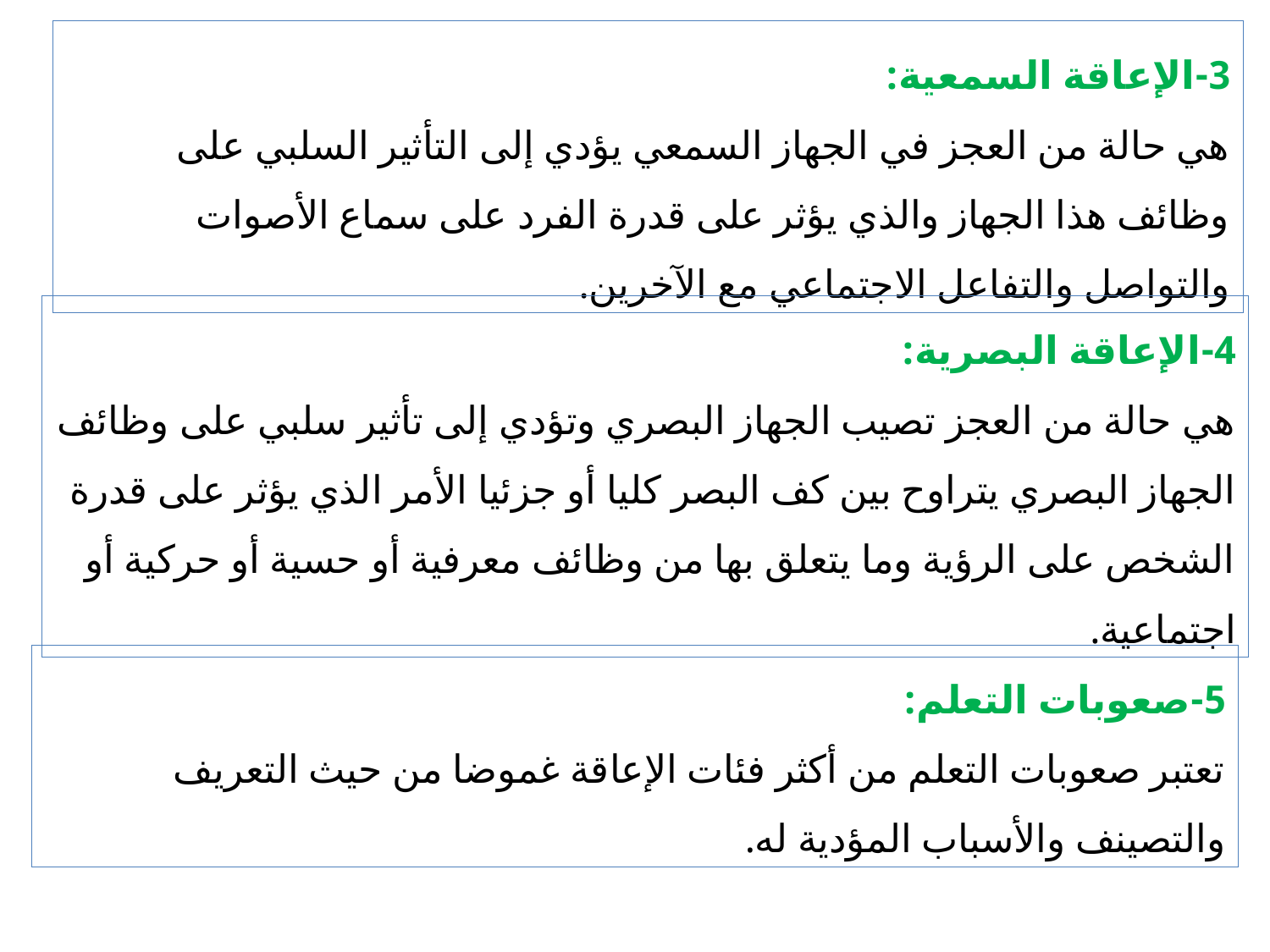

3-الإعاقة السمعية:
هي حالة من العجز في الجهاز السمعي يؤدي إلى التأثير السلبي على وظائف هذا الجهاز والذي يؤثر على قدرة الفرد على سماع الأصوات والتواصل والتفاعل الاجتماعي مع الآخرين.
4-الإعاقة البصرية:
هي حالة من العجز تصيب الجهاز البصري وتؤدي إلى تأثير سلبي على وظائف الجهاز البصري يتراوح بين كف البصر كليا أو جزئيا الأمر الذي يؤثر على قدرة الشخص على الرؤية وما يتعلق بها من وظائف معرفية أو حسية أو حركية أو اجتماعية.
5-صعوبات التعلم:
تعتبر صعوبات التعلم من أكثر فئات الإعاقة غموضا من حيث التعريف والتصينف والأسباب المؤدية له.